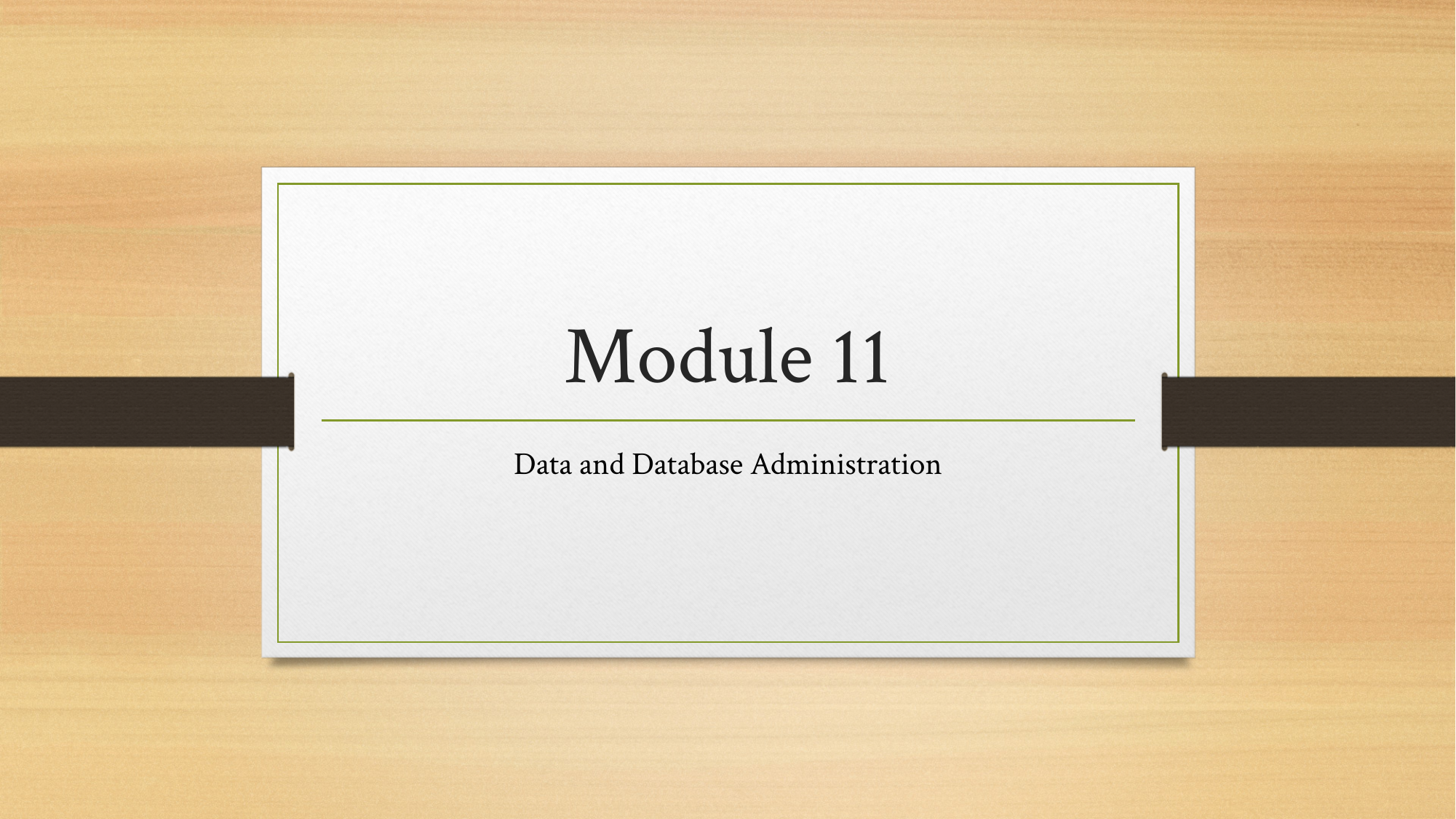

# Module 11
Data and Database Administration